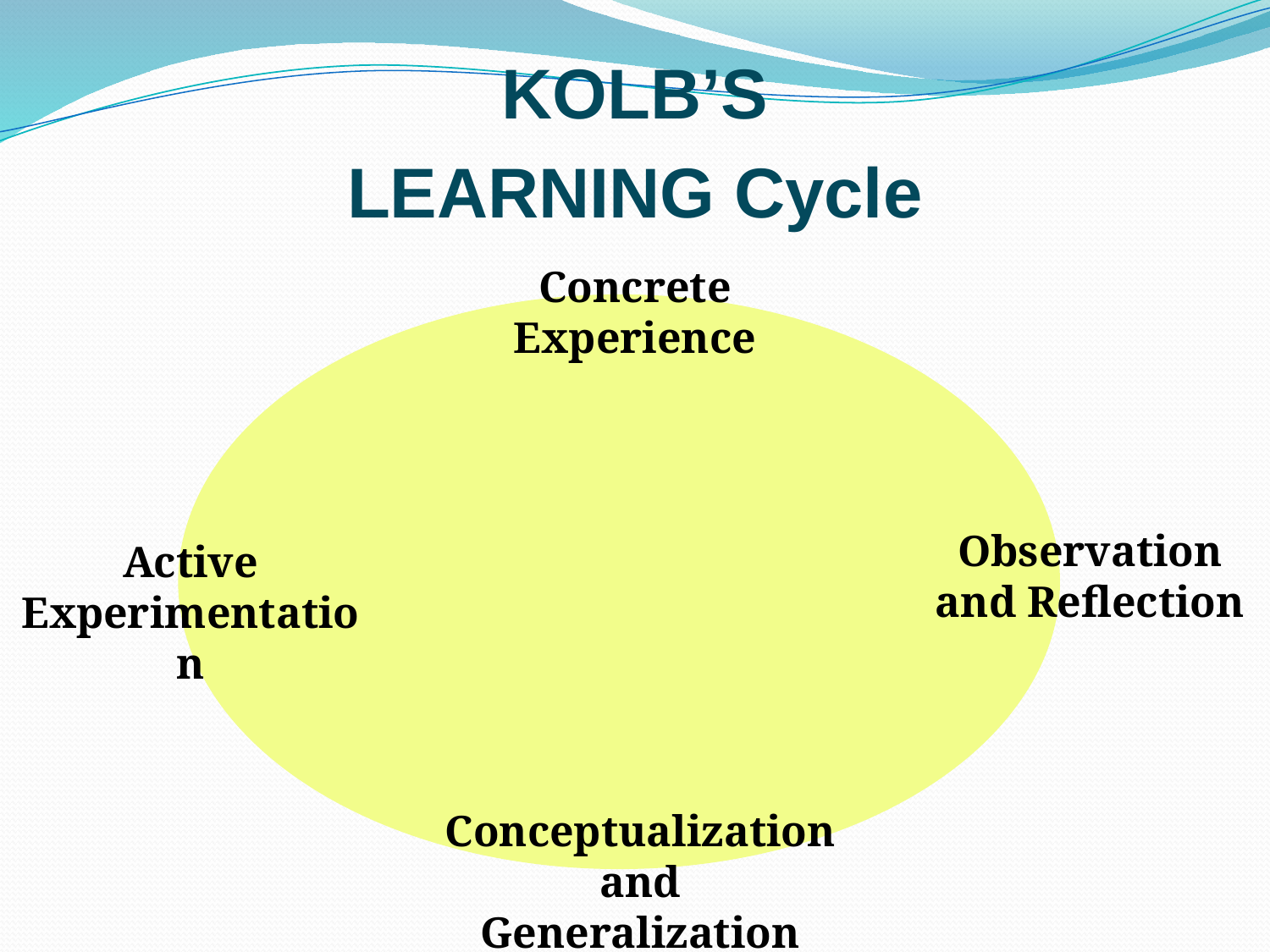

KOLB’S
LEARNING Cycle

Concrete Experience

Observation
and Reflection

Active
Experimentation

Conceptualization and Generalization